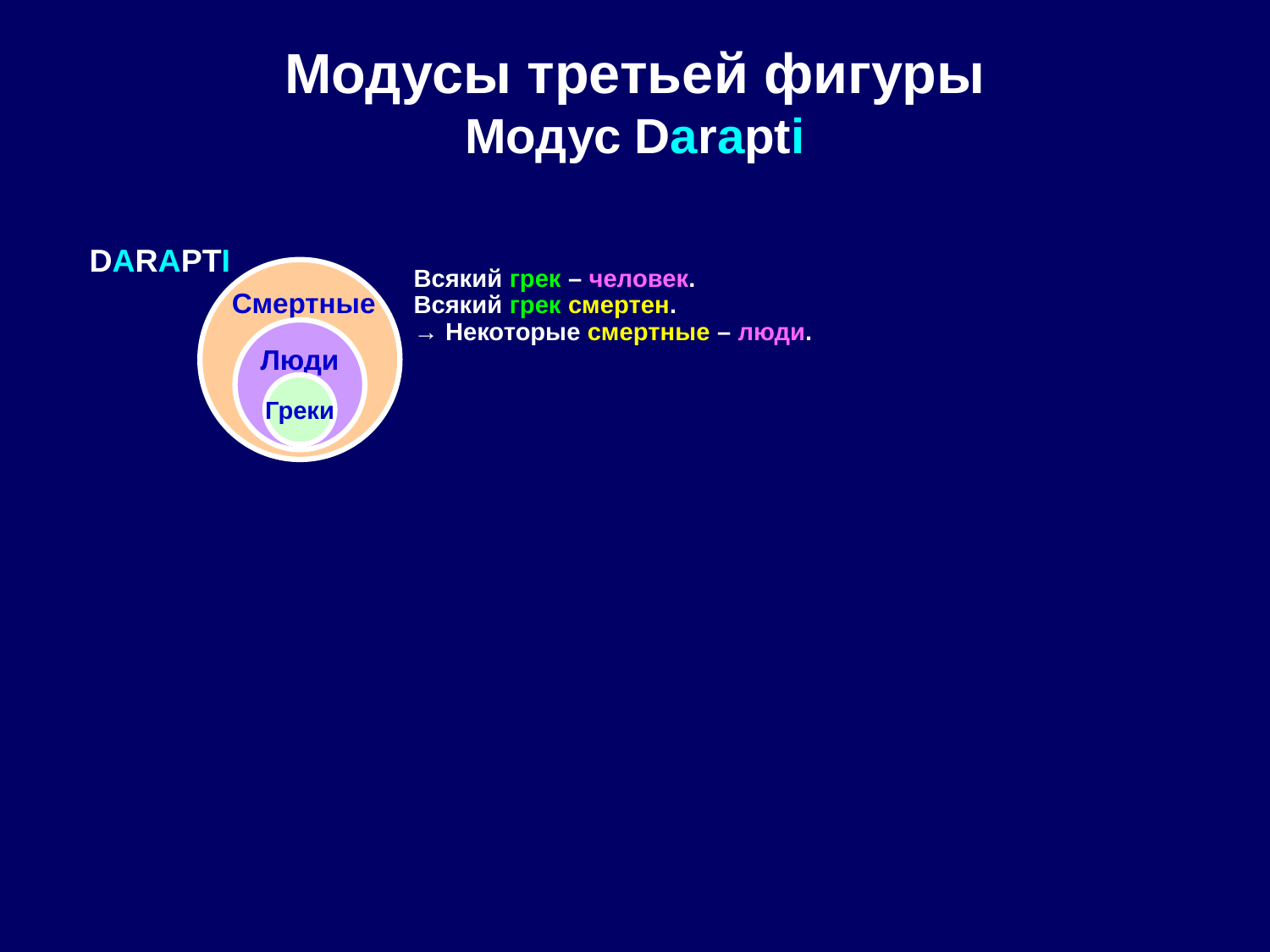

# Модусы третьей фигуры Модус Darapti
DARAPTI
 Смертные
Всякий грек – человек.
Всякий грек смертен.
→ Некоторые смертные – люди.
Люди
Греки